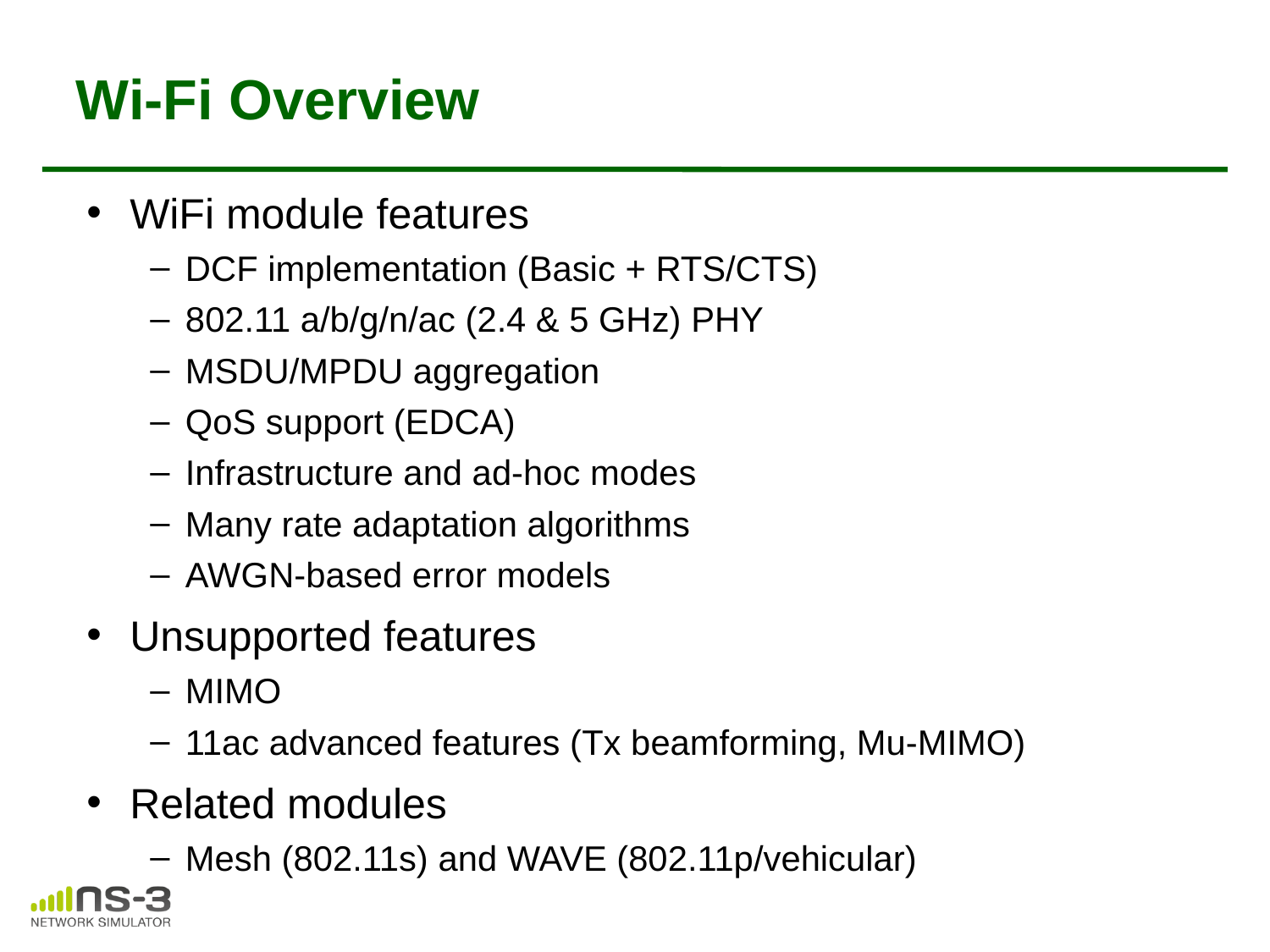

# Wi-Fi Overview
WiFi module features
DCF implementation (Basic + RTS/CTS)
802.11 a/b/g/n/ac (2.4 & 5 GHz) PHY
MSDU/MPDU aggregation
QoS support (EDCA)
Infrastructure and ad-hoc modes
Many rate adaptation algorithms
AWGN-based error models
Unsupported features
MIMO
11ac advanced features (Tx beamforming, Mu-MIMO)
Related modules
Mesh (802.11s) and WAVE (802.11p/vehicular)